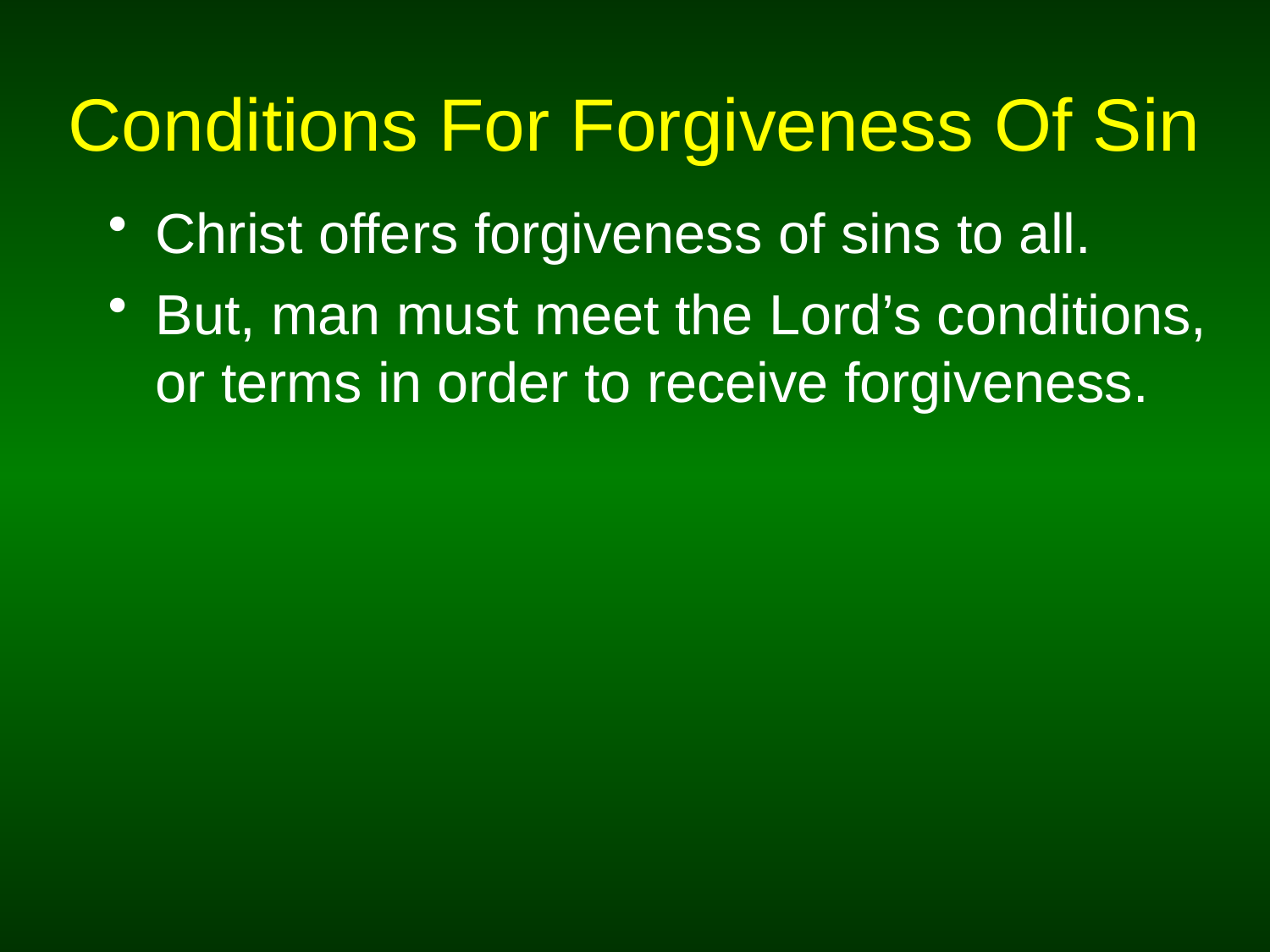

# Conditions For Forgiveness Of Sin
Christ offers forgiveness of sins to all.
But, man must meet the Lord’s conditions, or terms in order to receive forgiveness.